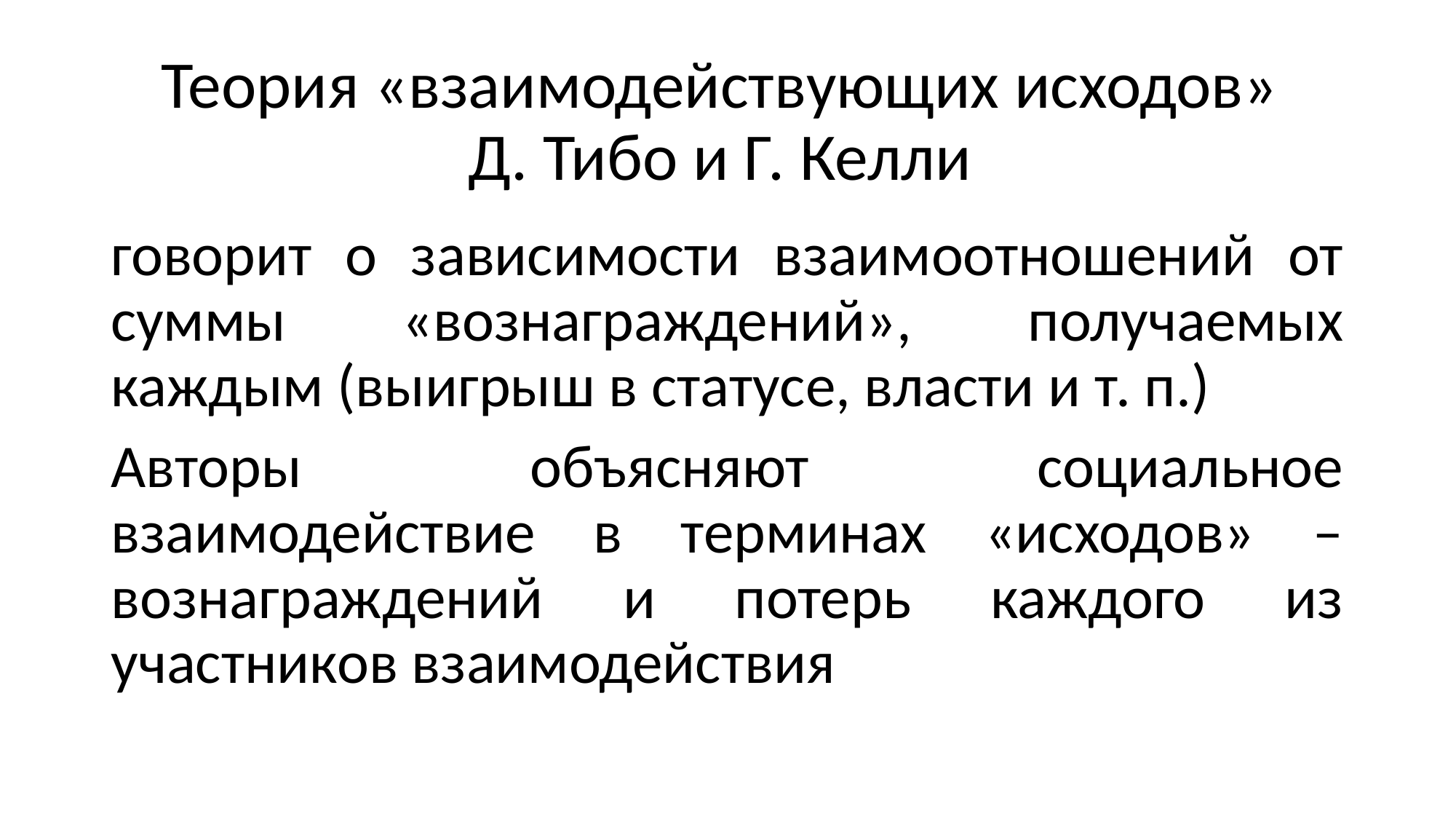

# Теория «взаимодействующих исходов» Д. Тибо и Г. Келли
говорит о зависимости взаимоотношений от суммы «вознаграждений», получаемых каждым (выигрыш в статусе, власти и т. п.)
Авторы объясняют социальное взаимодействие в терминах «исходов» – вознаграждений и потерь каждого из участников взаимодействия